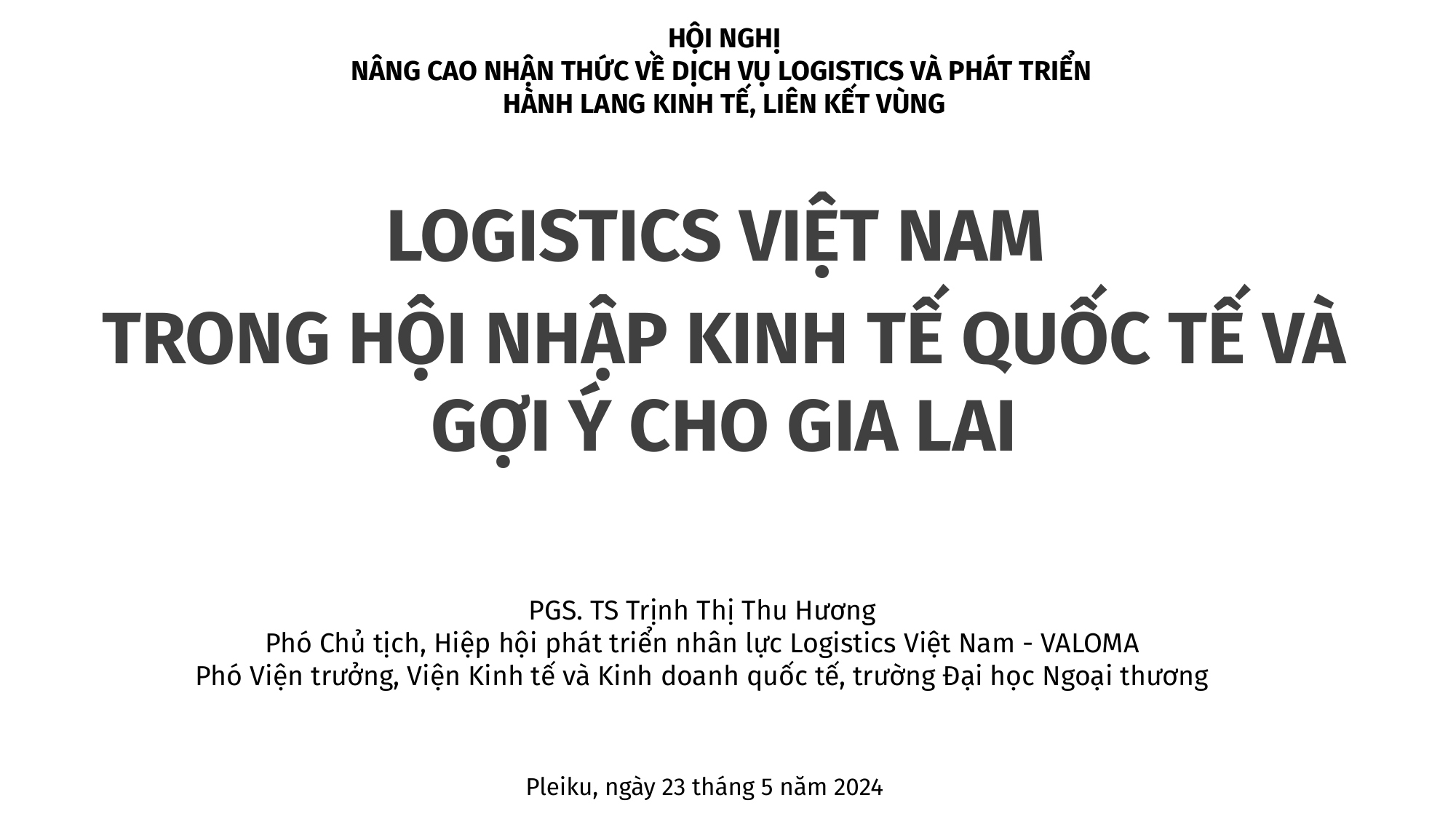

HỘI NGHỊ
NÂNG CAO NHẬN THỨC VỀ DỊCH VỤ LOGISTICS VÀ PHÁT TRIỂN
HÀNH LANG KINH TẾ, LIÊN KẾT VÙNG
LOGISTICS VIỆT NAM
TRONG HỘI NHẬP KINH TẾ QUỐC TẾ VÀ GỢI Ý CHO GIA LAI
PGS. TS Trịnh Thị Thu Hương
Phó Chủ tịch, Hiệp hội phát triển nhân lực Logistics Việt Nam - VALOMA
Phó Viện trưởng, Viện Kinh tế và Kinh doanh quốc tế, trường Đại học Ngoại thương
Pleiku, ngày 23 tháng 5 năm 2024